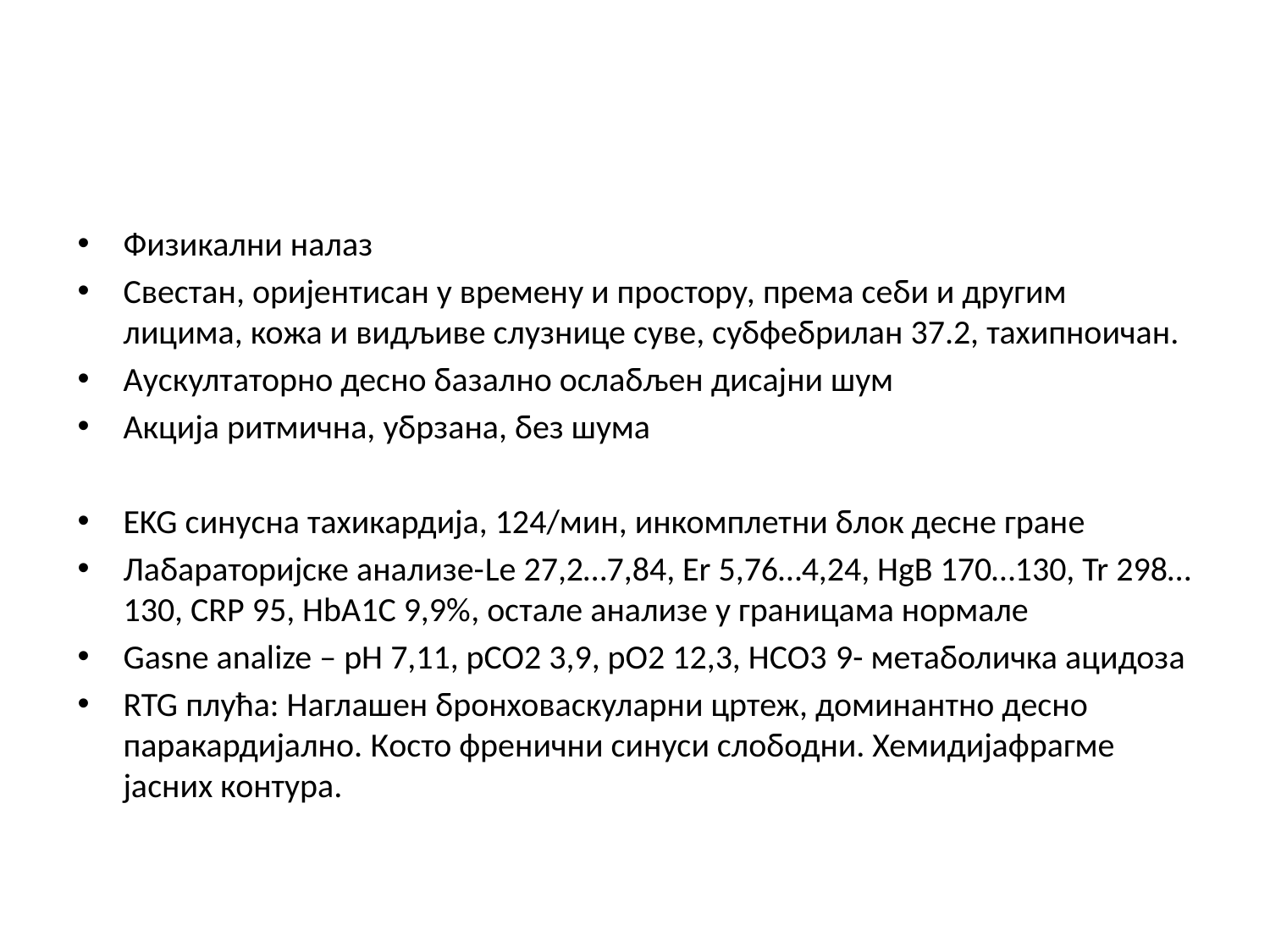

#
Физикални налаз
Свестан, оријентисан у времену и простору, према себи и другим лицима, кожа и видљиве слузнице суве, субфебрилан 37.2, тахипноичан.
Аускултаторно десно базално ослабљен дисајни шум
Акција ритмична, убрзана, без шума

EKG синусна тахикардија, 124/мин, инкомплетни блок десне гране
Лабараторијске анализе-Le 27,2…7,84, Er 5,76…4,24, HgB 170…130, Tr 298…130, CRP 95, HbA1C 9,9%, остале анализе у границама нормале
Gasne analize – pH 7,11, pCO2 3,9, pO2 12,3, HCO3 9- метаболичка ацидоза
RTG плућа: Наглашен бронховаскуларни цртеж, доминантно десно паракардијално. Косто френични синуси слободни. Хемидијафрагме јасних контура.